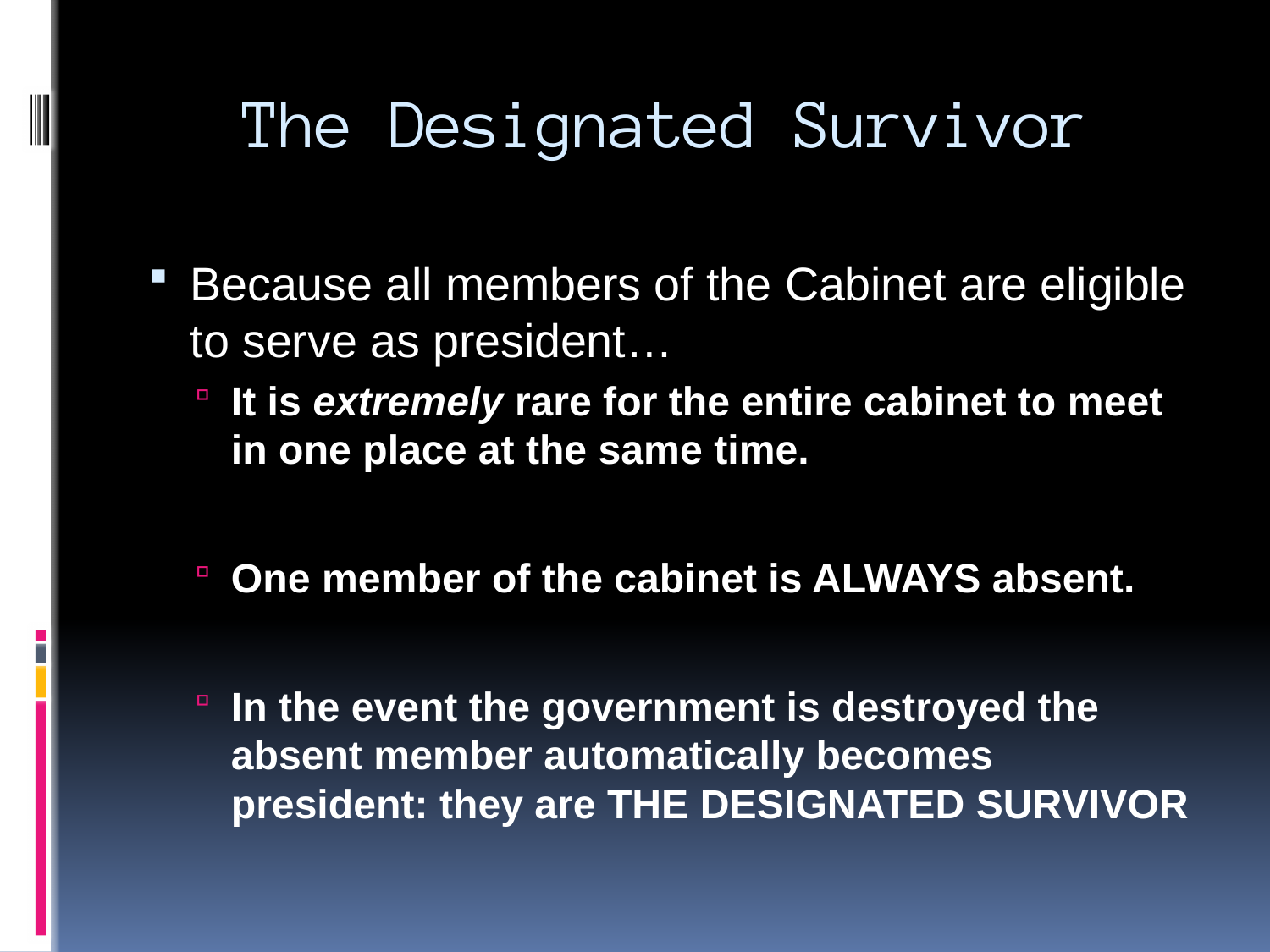

# The Designated Survivor
Because all members of the Cabinet are eligible to serve as president…
It is extremely rare for the entire cabinet to meet in one place at the same time.

One member of the cabinet is ALWAYS absent.

In the event the government is destroyed the absent member automatically becomes president: they are THE DESIGNATED SURVIVOR